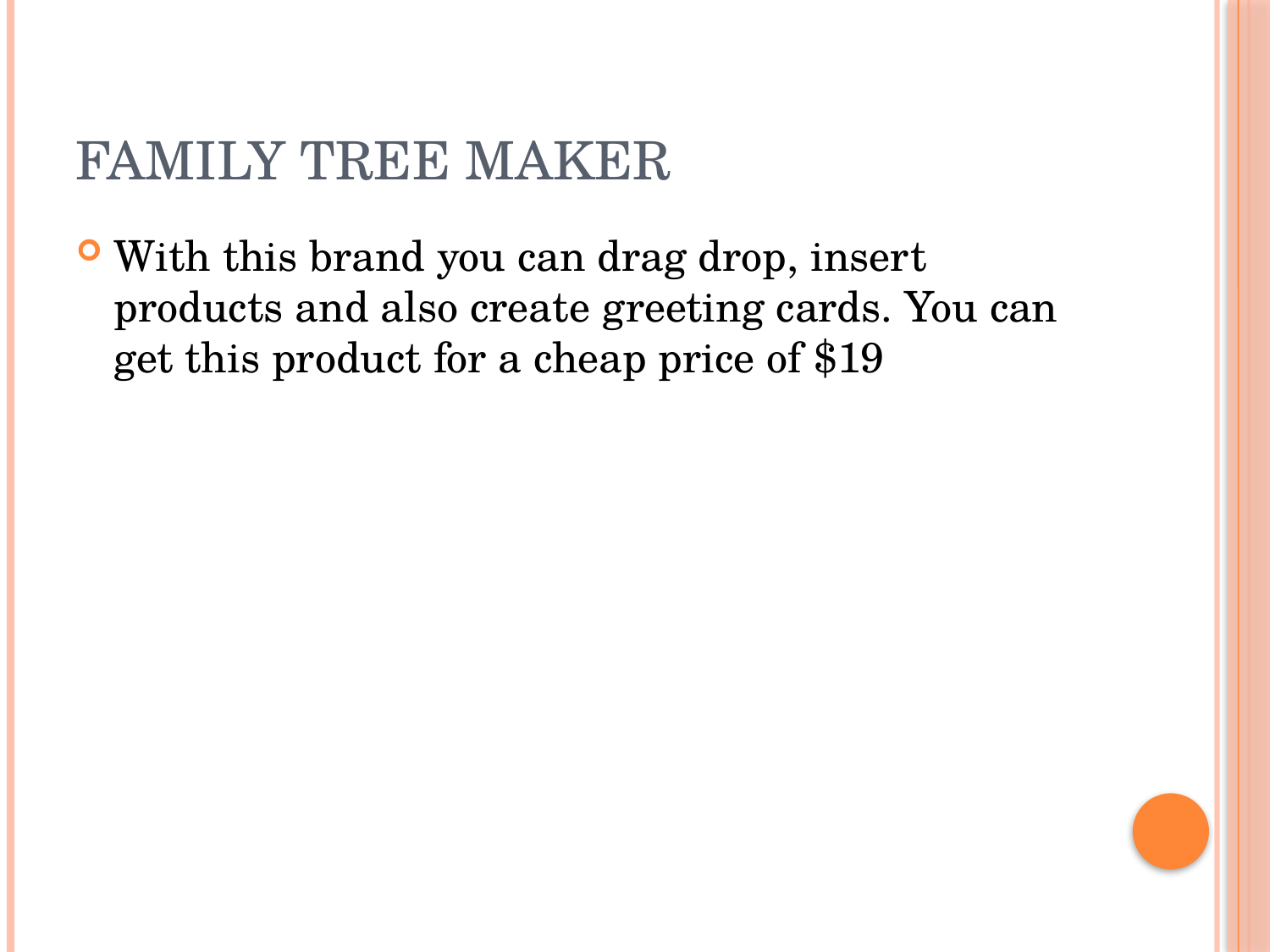

# Family tree maker
With this brand you can drag drop, insert products and also create greeting cards. You can get this product for a cheap price of $19